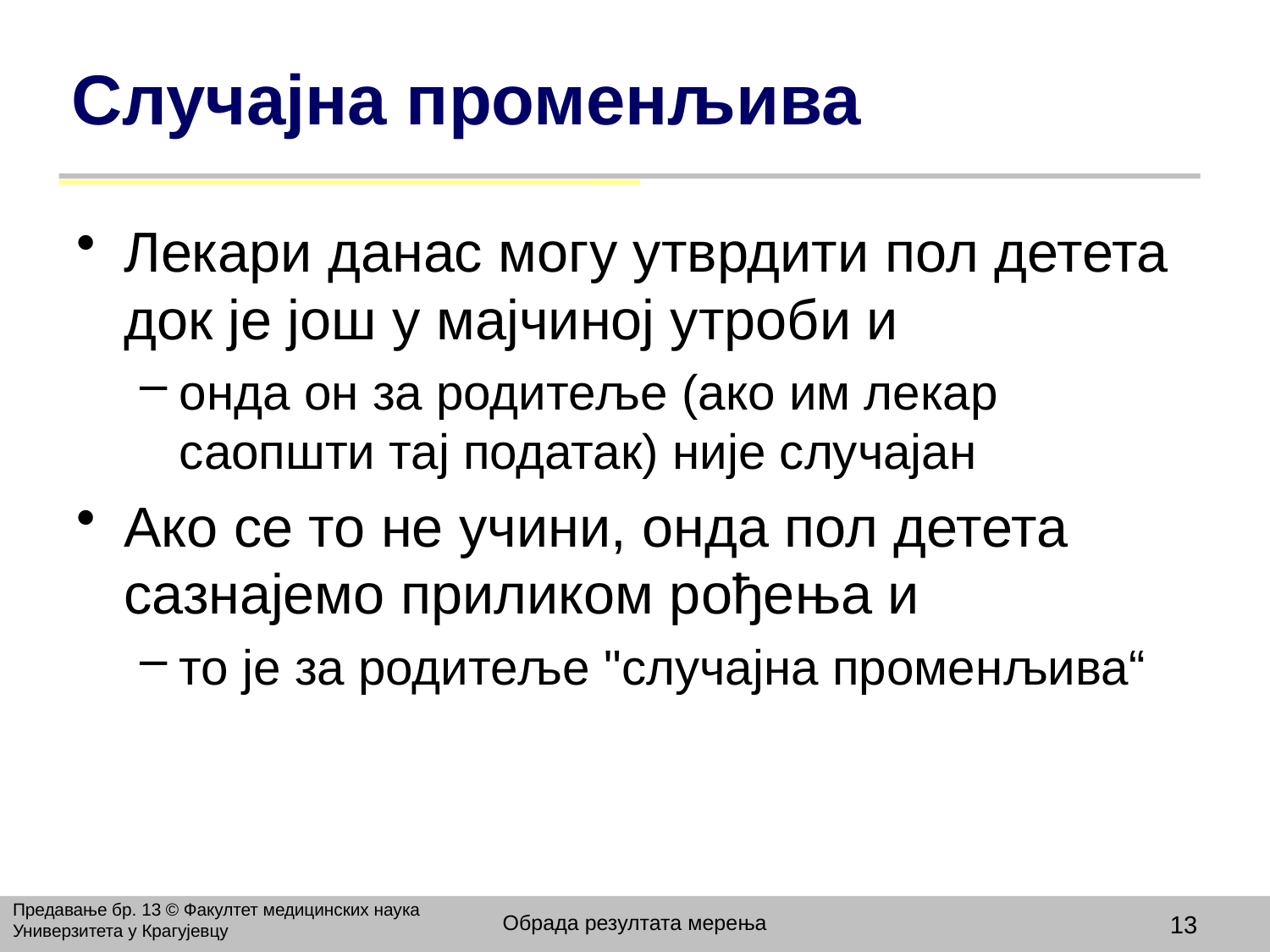

# Случајна променљива
Лекари данас могу утврдити пол детета док је још у мајчиној утроби и
онда он за родитеље (ако им лекар саопшти тај податак) није случајан
Ако се то не учини, онда пол детета сазнајемо приликом рођења и
то је за родитеље "случајна променљива“

Предавање бр. 13 © Факултет медицинских наука Универзитета у Крагујевцу
Обрада резултата мерења
13